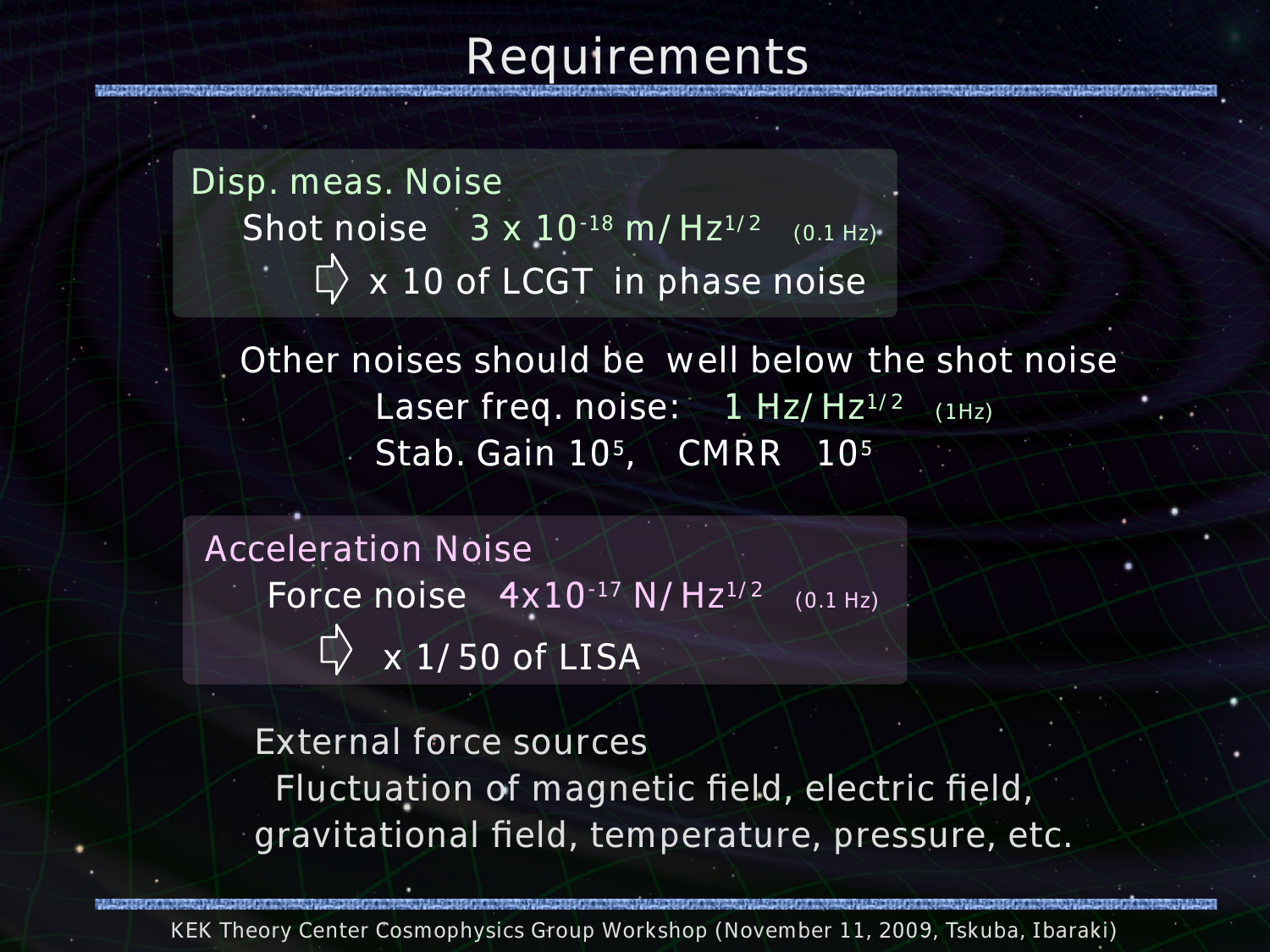

# Requirements

Disp. meas. Noise
     Shot noise    3 x 10-18 m/Hz1/2   (0.1 Hz)
x 10 of LCGT  in phase noise

Other noises should be  well below the shot noise
             Laser freq. noise:    1 Hz/Hz1/2   (1Hz)
             Stab. Gain 105,    CMRR   105

Acceleration Noise
      Force noise   4x10-17 N/Hz1/2   (0.1 Hz)
x 1/50 of LISA

External force sources
  Fluctuation of magnetic field, electric field, gravitational field, temperature, pressure, etc.
KEK Theory Center Cosmophysics Group Workshop (November 11, 2009, Tskuba, Ibaraki)